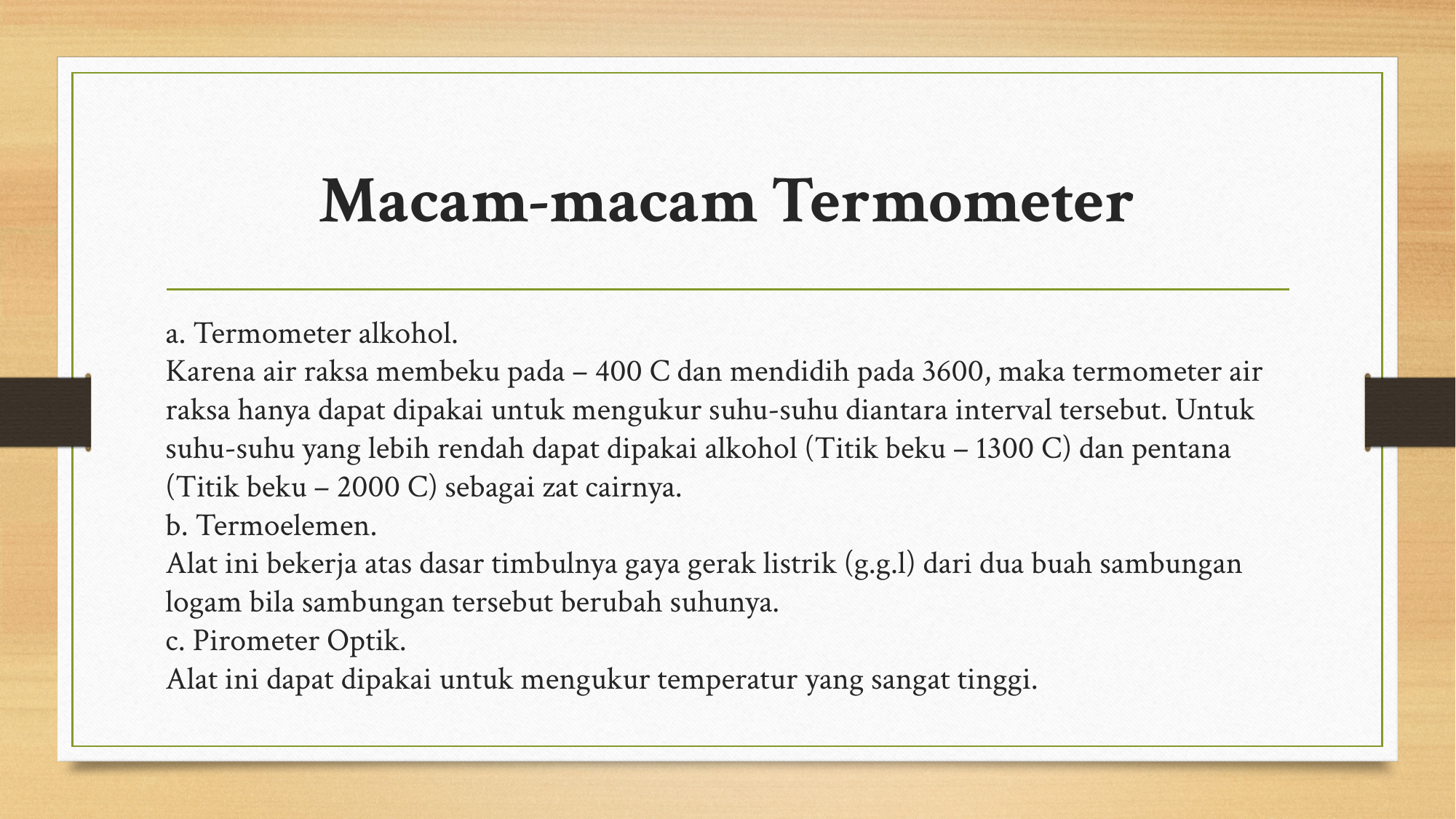

# Macam-macam Termometer
a. Termometer alkohol.
Karena air raksa membeku pada – 400 C dan mendidih pada 3600, maka termometer air raksa hanya dapat dipakai untuk mengukur suhu-suhu diantara interval tersebut. Untuk suhu-suhu yang lebih rendah dapat dipakai alkohol (Titik beku – 1300 C) dan pentana (Titik beku – 2000 C) sebagai zat cairnya.
b. Termoelemen.
Alat ini bekerja atas dasar timbulnya gaya gerak listrik (g.g.l) dari dua buah sambungan logam bila sambungan tersebut berubah suhunya.
c. Pirometer Optik.
Alat ini dapat dipakai untuk mengukur temperatur yang sangat tinggi.